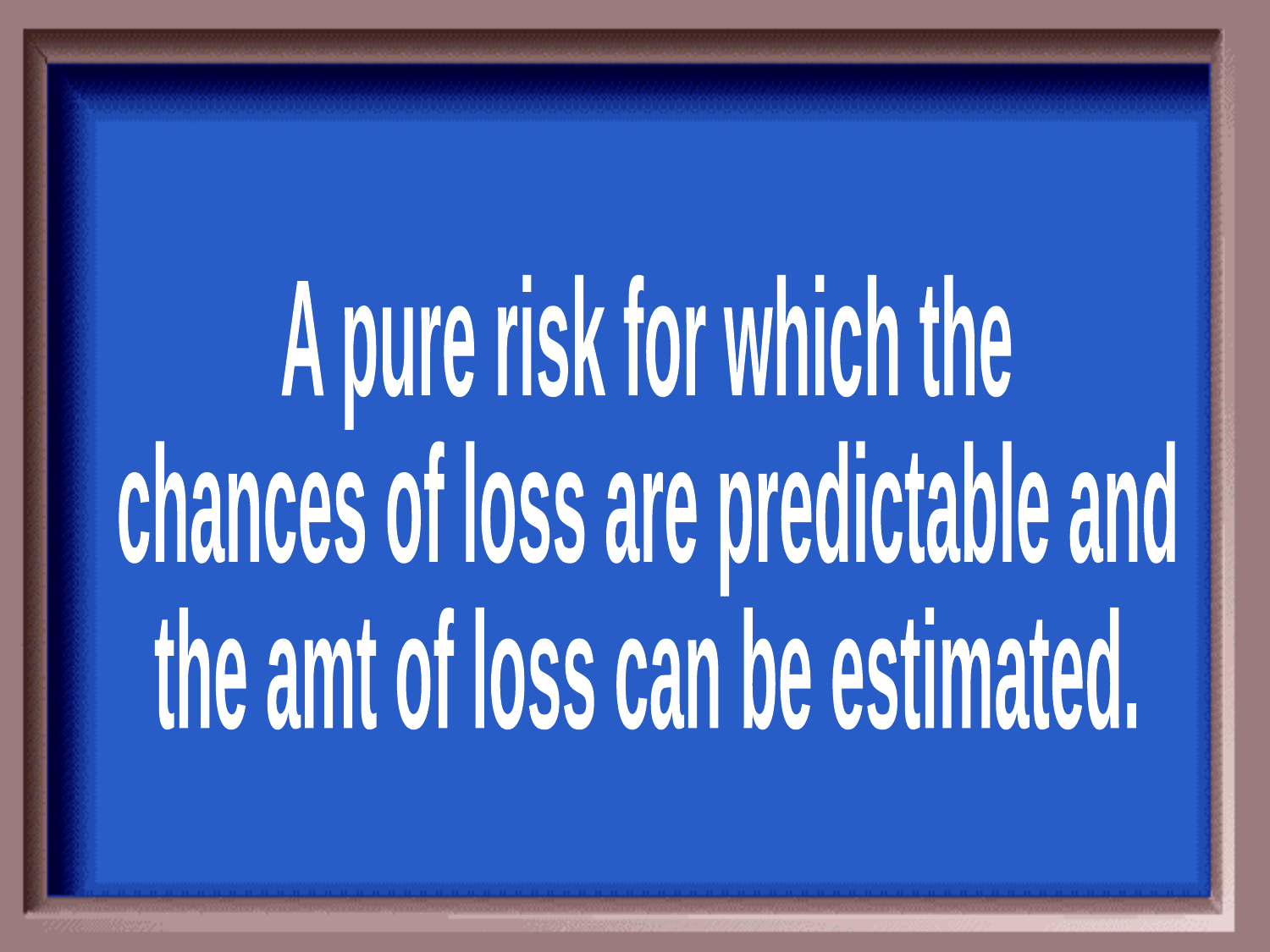

A pure risk for which the
chances of loss are predictable and
the amt of loss can be estimated.